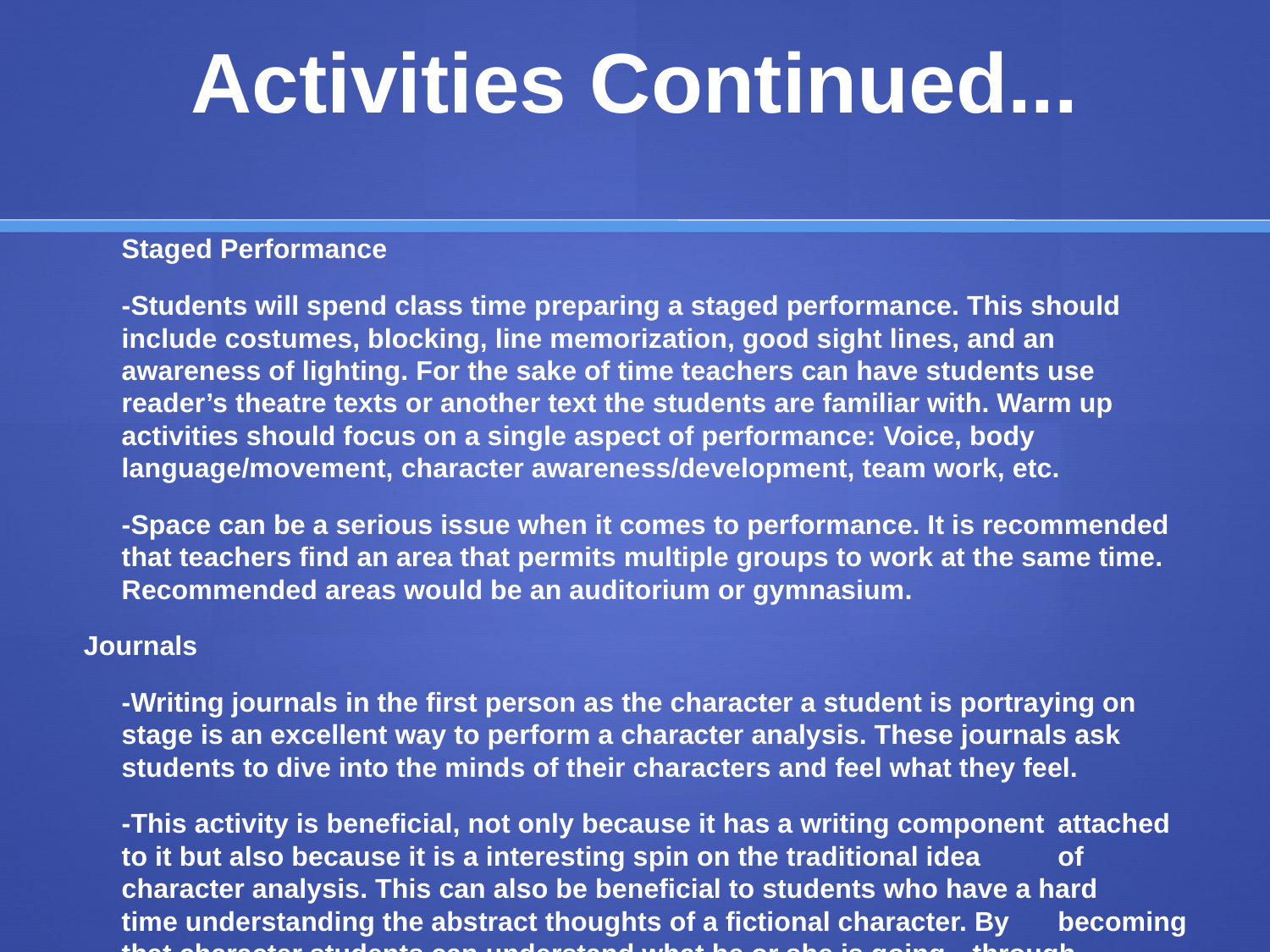

# Activities Continued...
	Staged Performance
	-Students will spend class time preparing a staged performance. This should include costumes, blocking, line memorization, good sight lines, and an awareness of lighting. For the sake of time teachers can have students use reader’s theatre texts or another text the students are familiar with. Warm up activities should focus on a single aspect of performance: Voice, body language/movement, character awareness/development, team work, etc.
		-Space can be a serious issue when it comes to performance. It is recommended that teachers find an area that permits multiple groups to work at the same time. Recommended areas would be an auditorium or gymnasium.
 Journals
	-Writing journals in the first person as the character a student is portraying on stage is an excellent way to perform a character analysis. These journals ask students to dive into the minds of their characters and feel what they feel.
		-This activity is beneficial, not only because it has a writing component 	attached to it but also because it is a interesting spin on the traditional idea 	of character analysis. This can also be beneficial to students who have a hard 	time understanding the abstract thoughts of a fictional character. By 	becoming that character students can understand what he or she is going 	through.